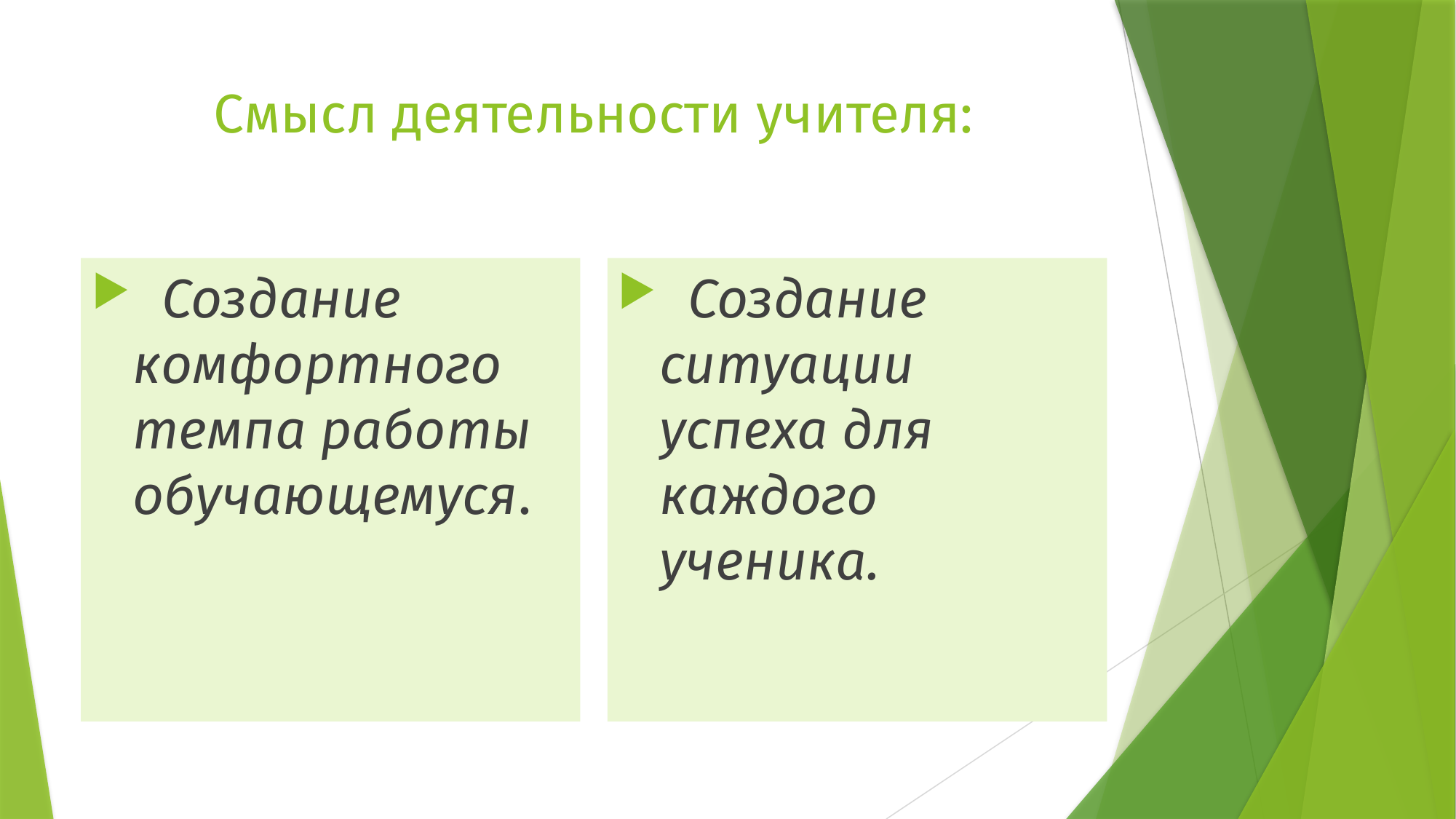

# Смысл деятельности учителя:
  Создание комфортного темпа работы обучающемуся.
  Создание ситуации успеха для каждого ученика.